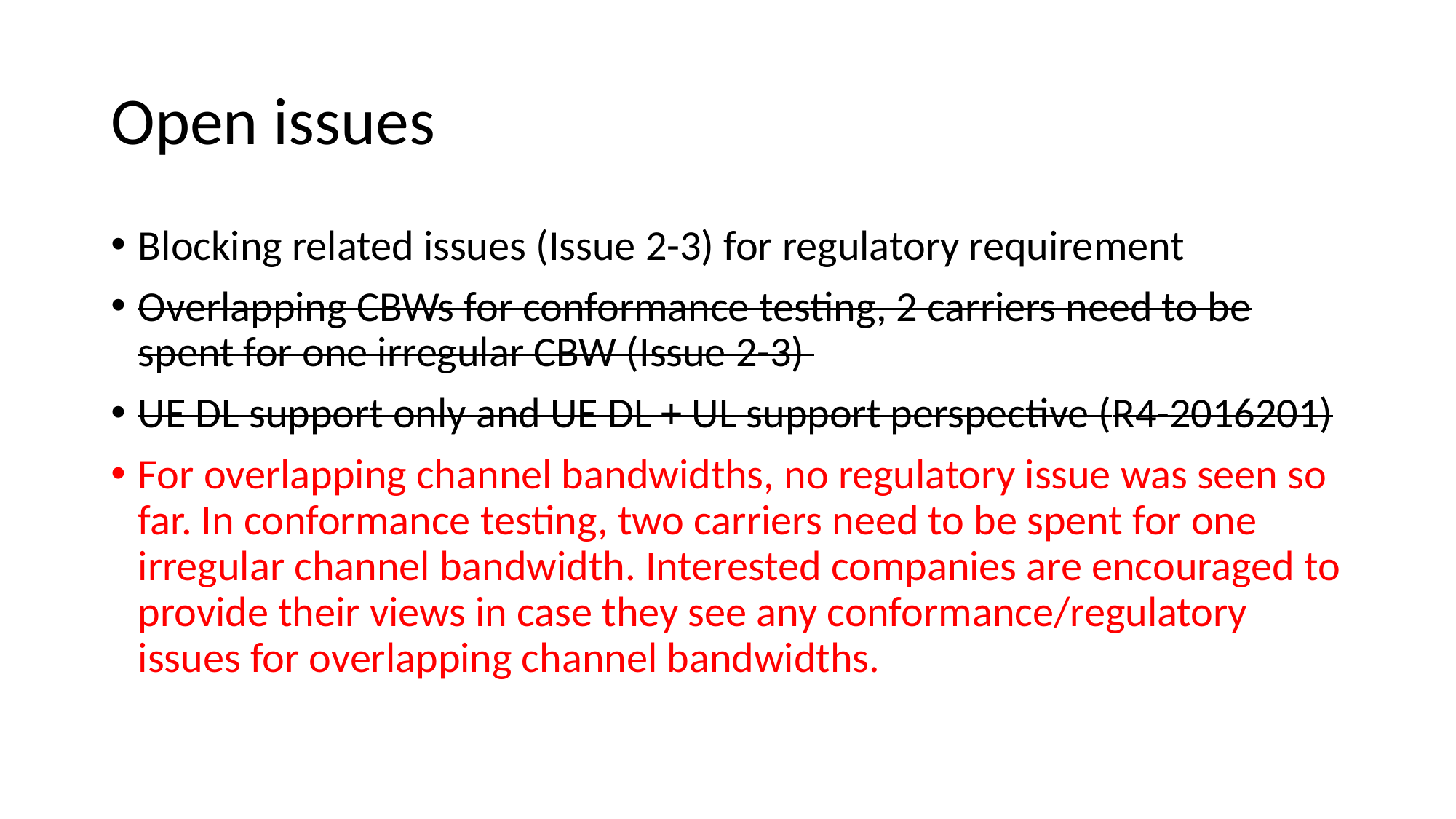

# Open issues
Blocking related issues (Issue 2-3) for regulatory requirement
Overlapping CBWs for conformance testing, 2 carriers need to be spent for one irregular CBW (Issue 2-3)
UE DL support only and UE DL + UL support perspective (R4-2016201)
For overlapping channel bandwidths, no regulatory issue was seen so far. In conformance testing, two carriers need to be spent for one irregular channel bandwidth. Interested companies are encouraged to provide their views in case they see any conformance/regulatory issues for overlapping channel bandwidths.